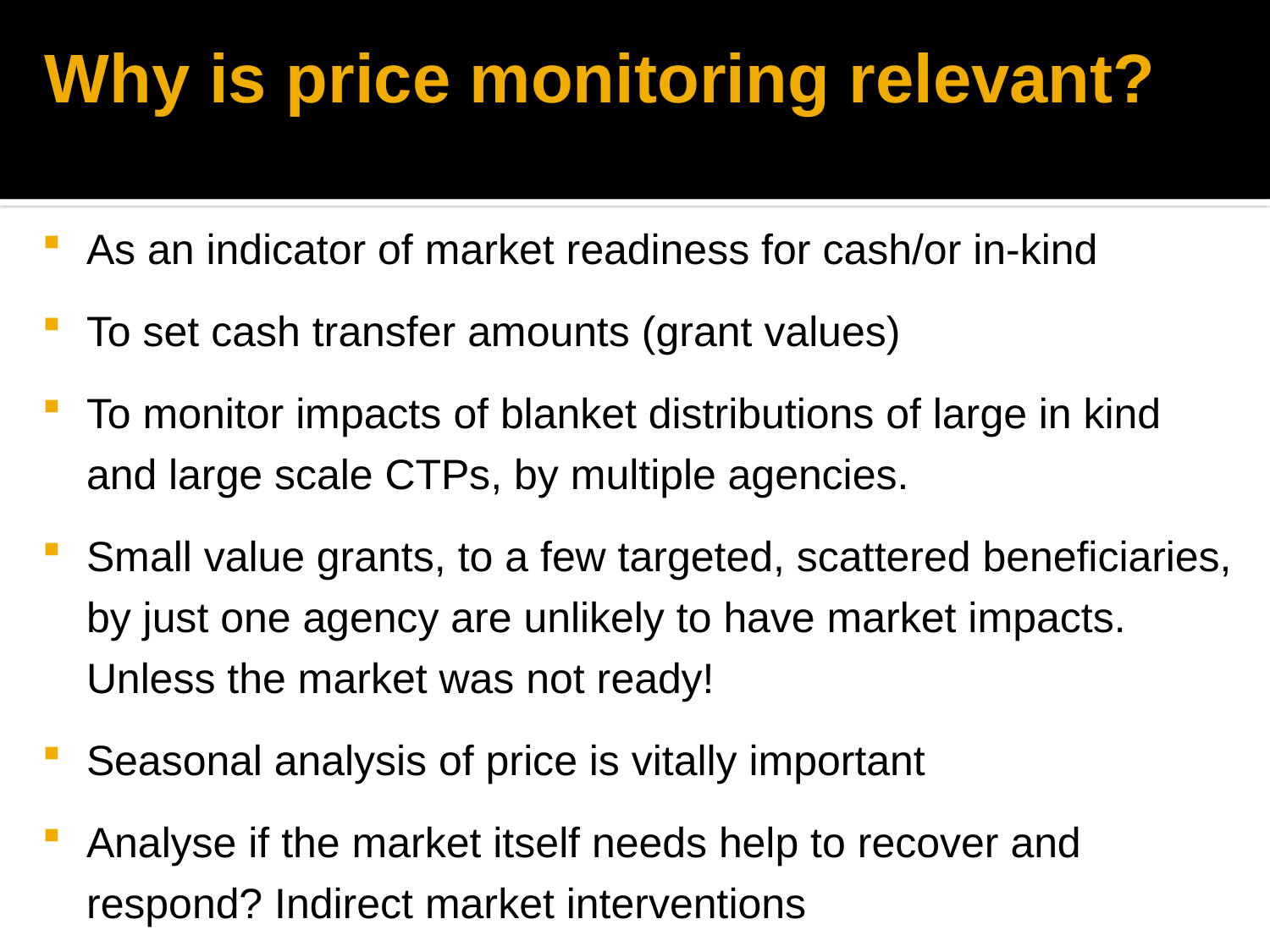

# Why is price monitoring relevant?
As an indicator of market readiness for cash/or in-kind
To set cash transfer amounts (grant values)
To monitor impacts of blanket distributions of large in kind and large scale CTPs, by multiple agencies.
Small value grants, to a few targeted, scattered beneficiaries, by just one agency are unlikely to have market impacts. Unless the market was not ready!
Seasonal analysis of price is vitally important
Analyse if the market itself needs help to recover and respond? Indirect market interventions